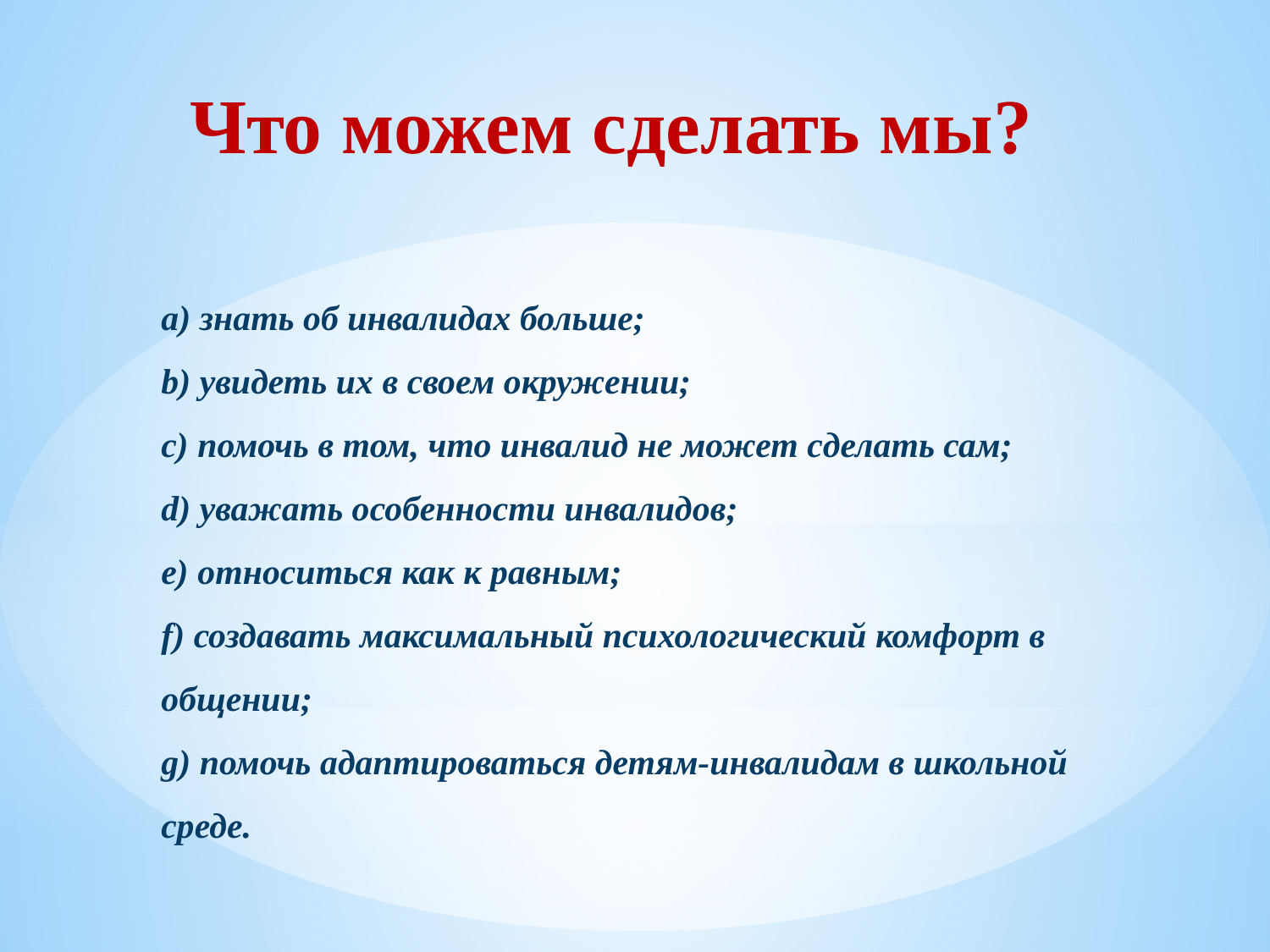

# Что можем сделать мы?
a) знать об инвалидах больше;
b) увидеть их в своем окружении;
c) помочь в том, что инвалид не может сделать сам;
d) уважать особенности инвалидов;
e) относиться как к равным;
f) создавать максимальный психологический комфорт в общении;
g) помочь адаптироваться детям-инвалидам в школьной среде.